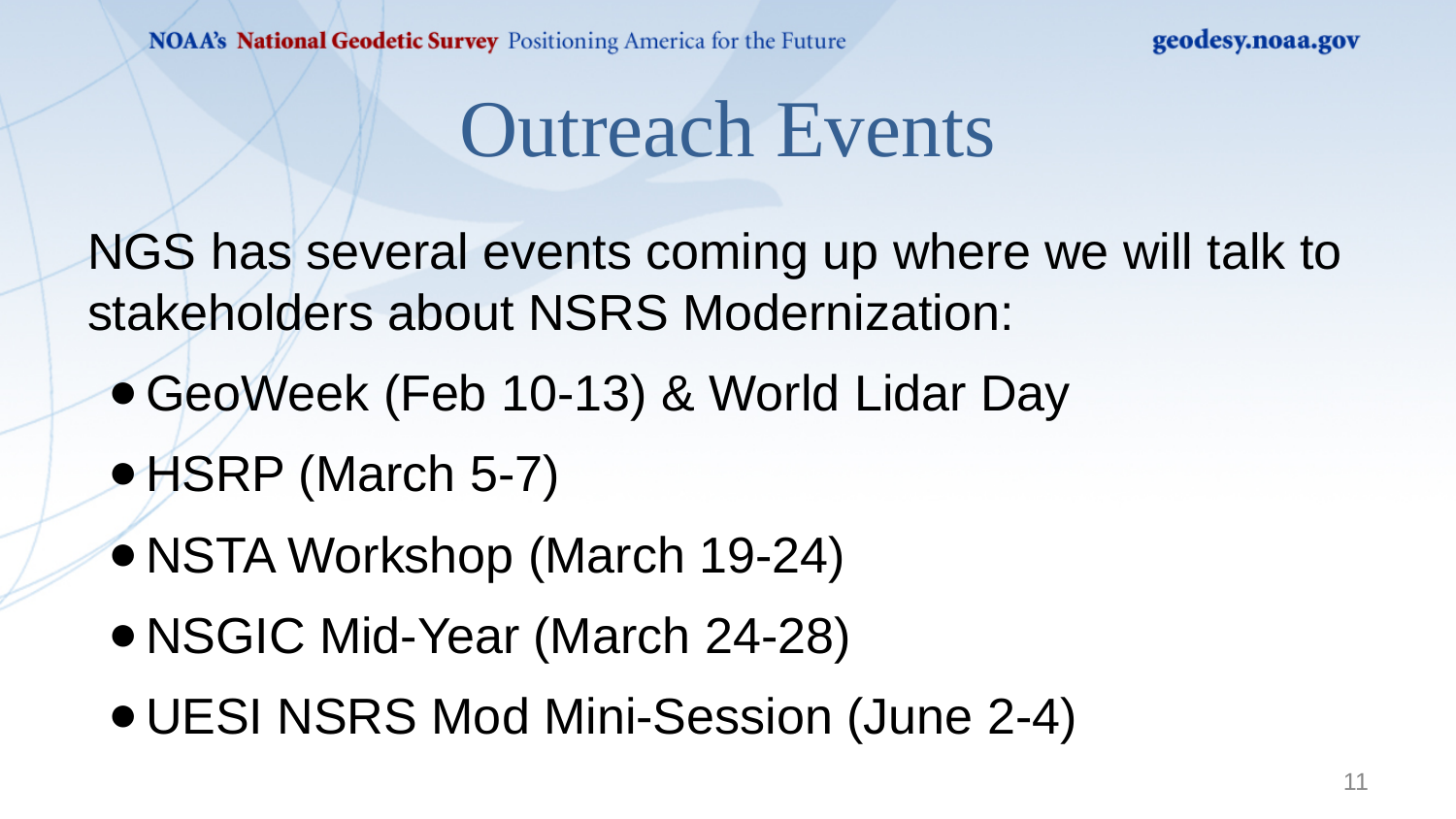

# Outreach Events
NGS has several events coming up where we will talk to stakeholders about NSRS Modernization:
GeoWeek (Feb 10-13) & World Lidar Day
HSRP (March 5-7)
NSTA Workshop (March 19-24)
NSGIC Mid-Year (March 24-28)
UESI NSRS Mod Mini-Session (June 2-4)
11